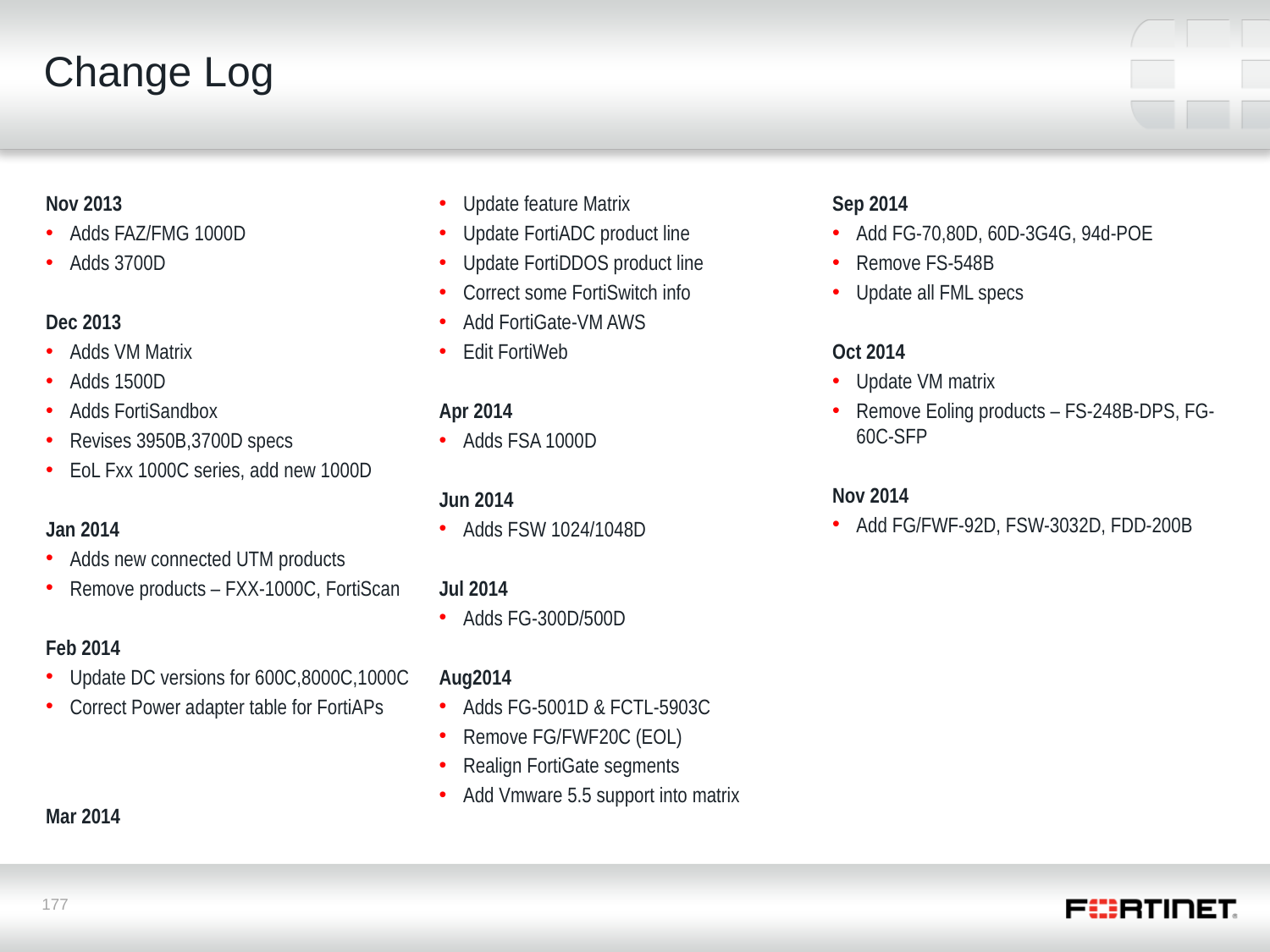

# Change Log
Nov 2013
Adds FAZ/FMG 1000D
Adds 3700D

Dec 2013
Adds VM Matrix
Adds 1500D
Adds FortiSandbox
Revises 3950B,3700D specs
EoL Fxx 1000C series, add new 1000D

Jan 2014
Adds new connected UTM products
Remove products – FXX-1000C, FortiScan

Feb 2014
Update DC versions for 600C,8000C,1000C
Correct Power adapter table for FortiAPs

Mar 2014
Update feature Matrix
Update FortiADC product line
Update FortiDDOS product line
Correct some FortiSwitch info
Add FortiGate-VM AWS
Edit FortiWeb

Apr 2014
Adds FSA 1000D

Jun 2014
Adds FSW 1024/1048D

Jul 2014
Adds FG-300D/500D

Aug2014
Adds FG-5001D & FCTL-5903C
Remove FG/FWF20C (EOL)
Realign FortiGate segments
Add Vmware 5.5 support into matrix

Sep 2014
Add FG-70,80D, 60D-3G4G, 94d-POE
Remove FS-548B
Update all FML specs

Oct 2014
Update VM matrix
Remove Eoling products – FS-248B-DPS, FG-60C-SFP

Nov 2014
Add FG/FWF-92D, FSW-3032D, FDD-200B